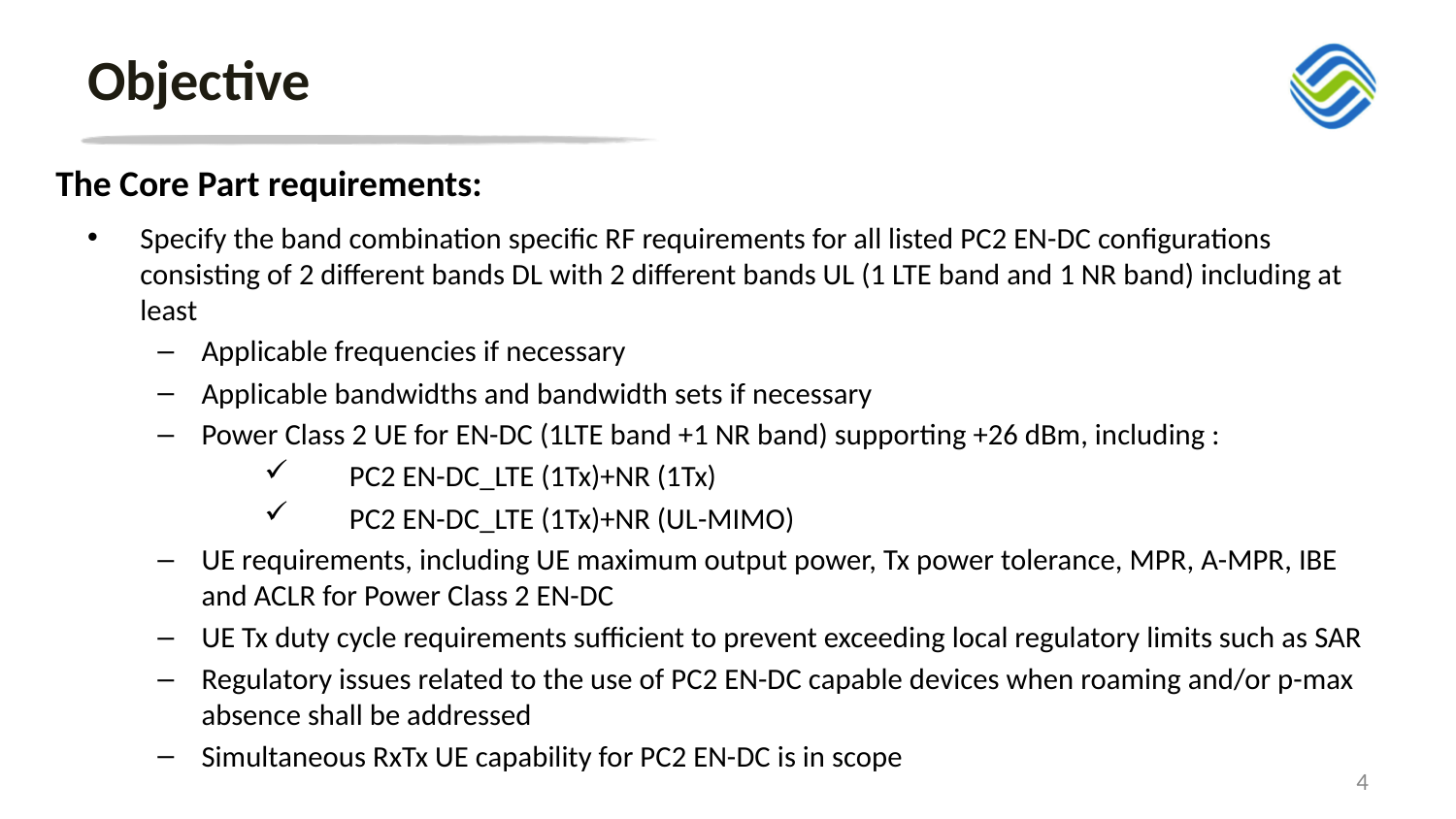

# Objective
The Core Part requirements:
Specify the band combination specific RF requirements for all listed PC2 EN-DC configurations consisting of 2 different bands DL with 2 different bands UL (1 LTE band and 1 NR band) including at least
Applicable frequencies if necessary
Applicable bandwidths and bandwidth sets if necessary
Power Class 2 UE for EN-DC (1LTE band +1 NR band) supporting +26 dBm, including :
      PC2 EN-DC_LTE (1Tx)+NR (1Tx)
      PC2 EN-DC_LTE (1Tx)+NR (UL-MIMO)
UE requirements, including UE maximum output power, Tx power tolerance, MPR, A-MPR, IBE and ACLR for Power Class 2 EN-DC
UE Tx duty cycle requirements sufficient to prevent exceeding local regulatory limits such as SAR
Regulatory issues related to the use of PC2 EN-DC capable devices when roaming and/or p-max absence shall be addressed
Simultaneous RxTx UE capability for PC2 EN-DC is in scope

4